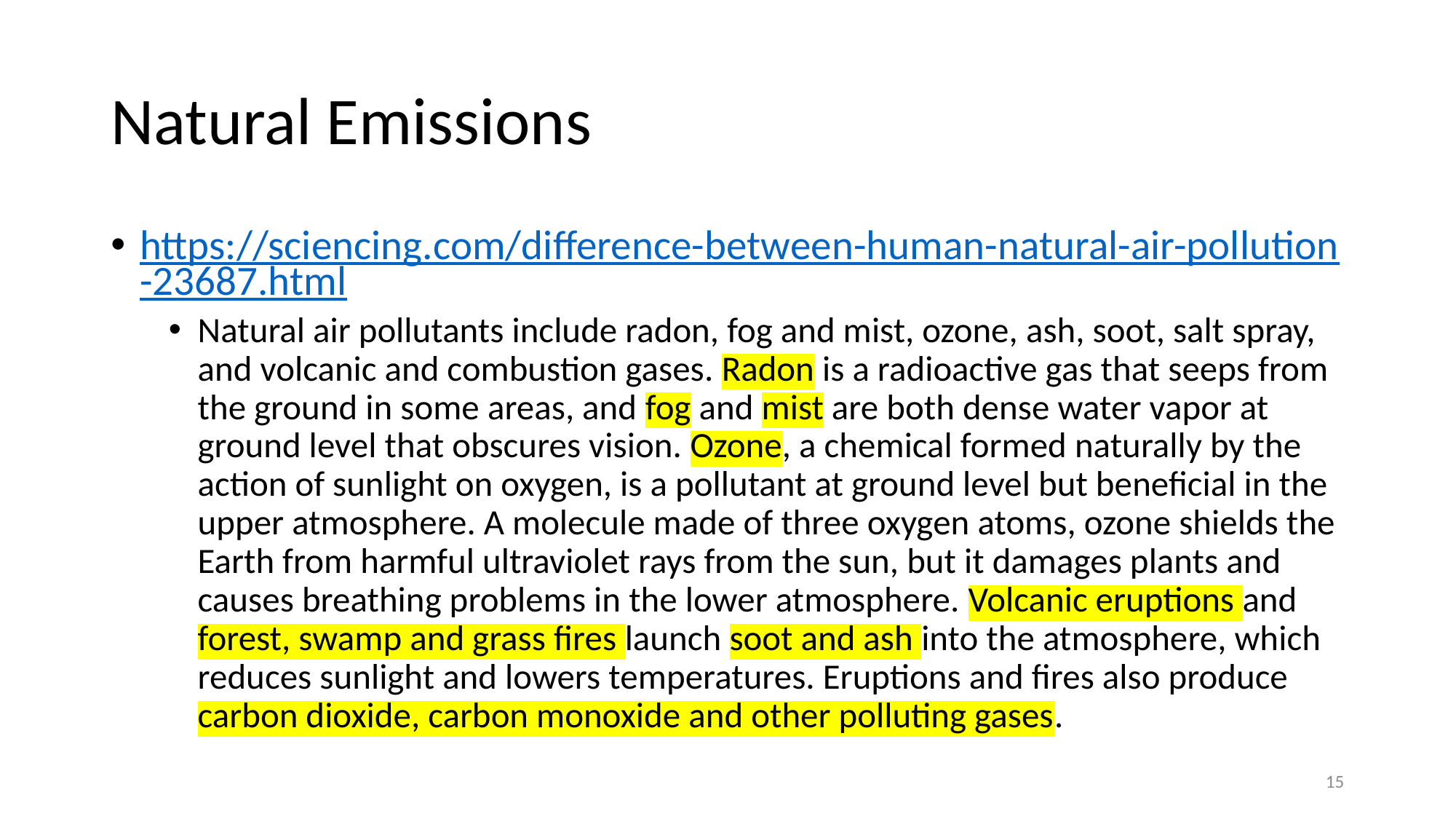

# Natural Emissions
https://sciencing.com/difference-between-human-natural-air-pollution-23687.html
Natural air pollutants include radon, fog and mist, ozone, ash, soot, salt spray, and volcanic and combustion gases. Radon is a radioactive gas that seeps from the ground in some areas, and fog and mist are both dense water vapor at ground level that obscures vision. Ozone, a chemical formed naturally by the action of sunlight on oxygen, is a pollutant at ground level but beneficial in the upper atmosphere. A molecule made of three oxygen atoms, ozone shields the Earth from harmful ultraviolet rays from the sun, but it damages plants and causes breathing problems in the lower atmosphere. Volcanic eruptions and forest, swamp and grass fires launch soot and ash into the atmosphere, which reduces sunlight and lowers temperatures. Eruptions and fires also produce carbon dioxide, carbon monoxide and other polluting gases.
15